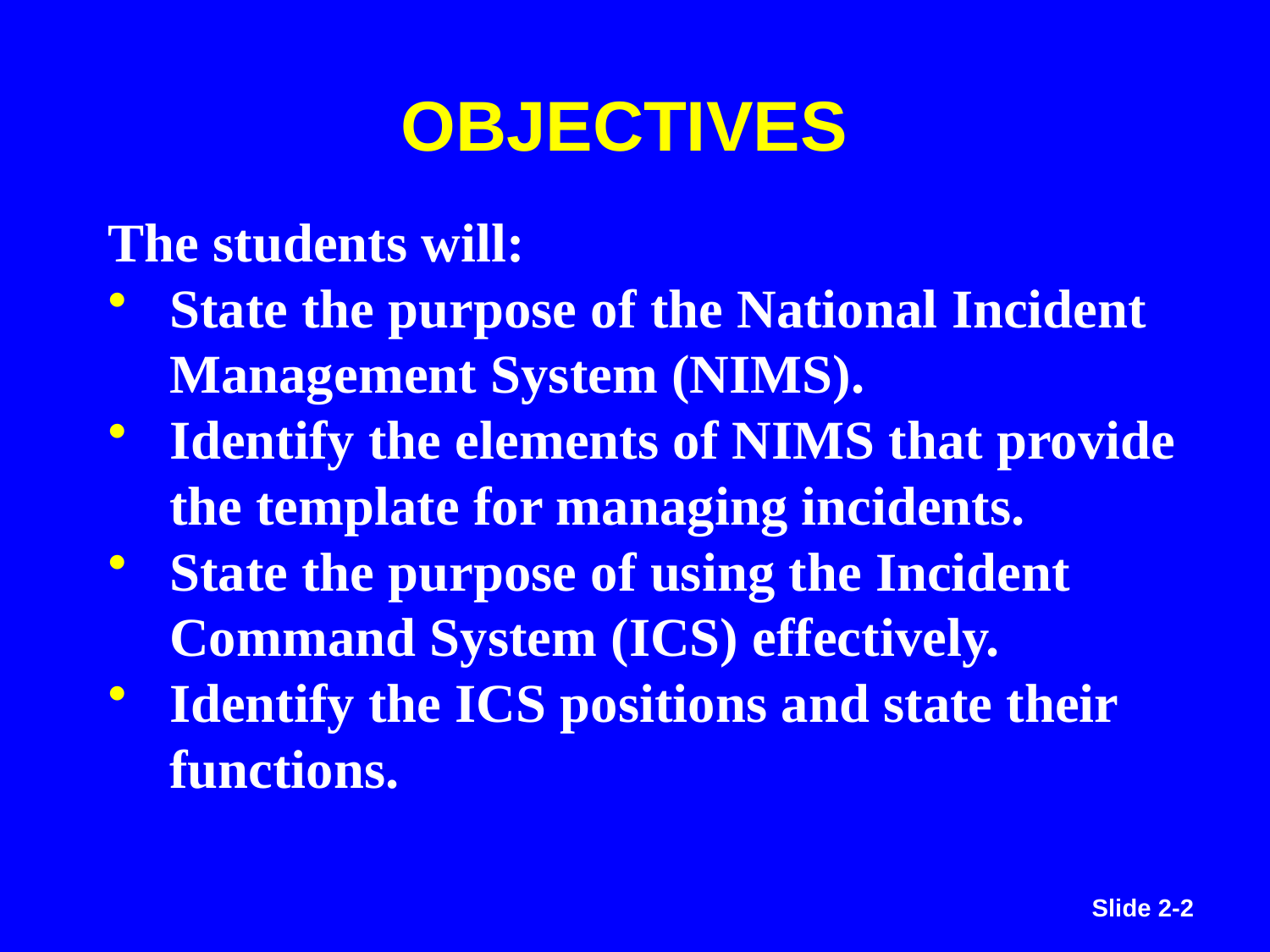

OBJECTIVES
The students will:
State the purpose of the National Incident Management System (NIMS).
Identify the elements of NIMS that provide the template for managing incidents.
State the purpose of using the Incident Command System (ICS) effectively.
Identify the ICS positions and state their functions.

Slide 2-2